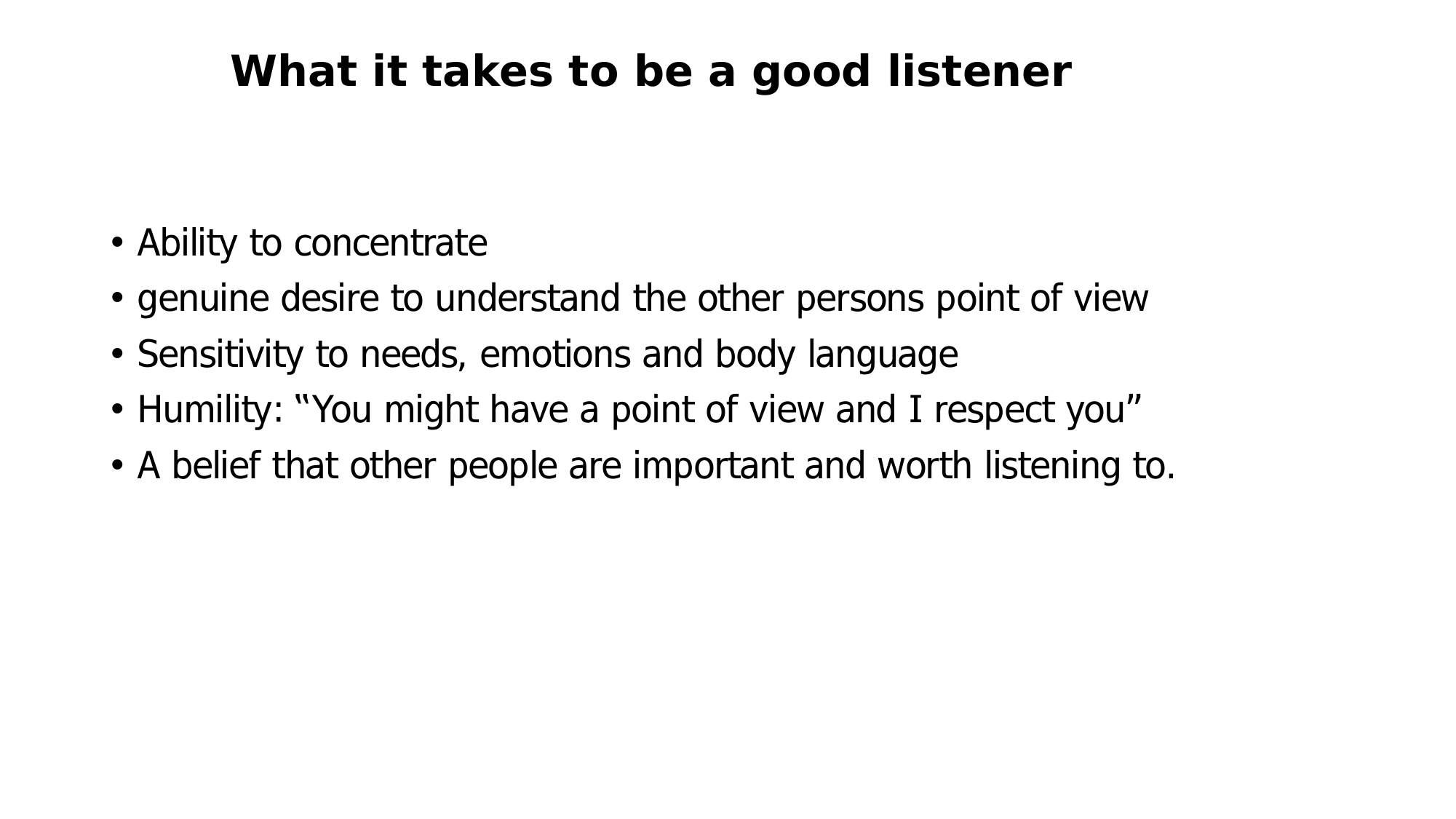

# What it takes to be a good listener
Ability to concentrate
genuine desire to understand the other persons point of view
Sensitivity to needs, emotions and body language
Humility: “You might have a point of view and I respect you”
A belief that other people are important and worth listening to.